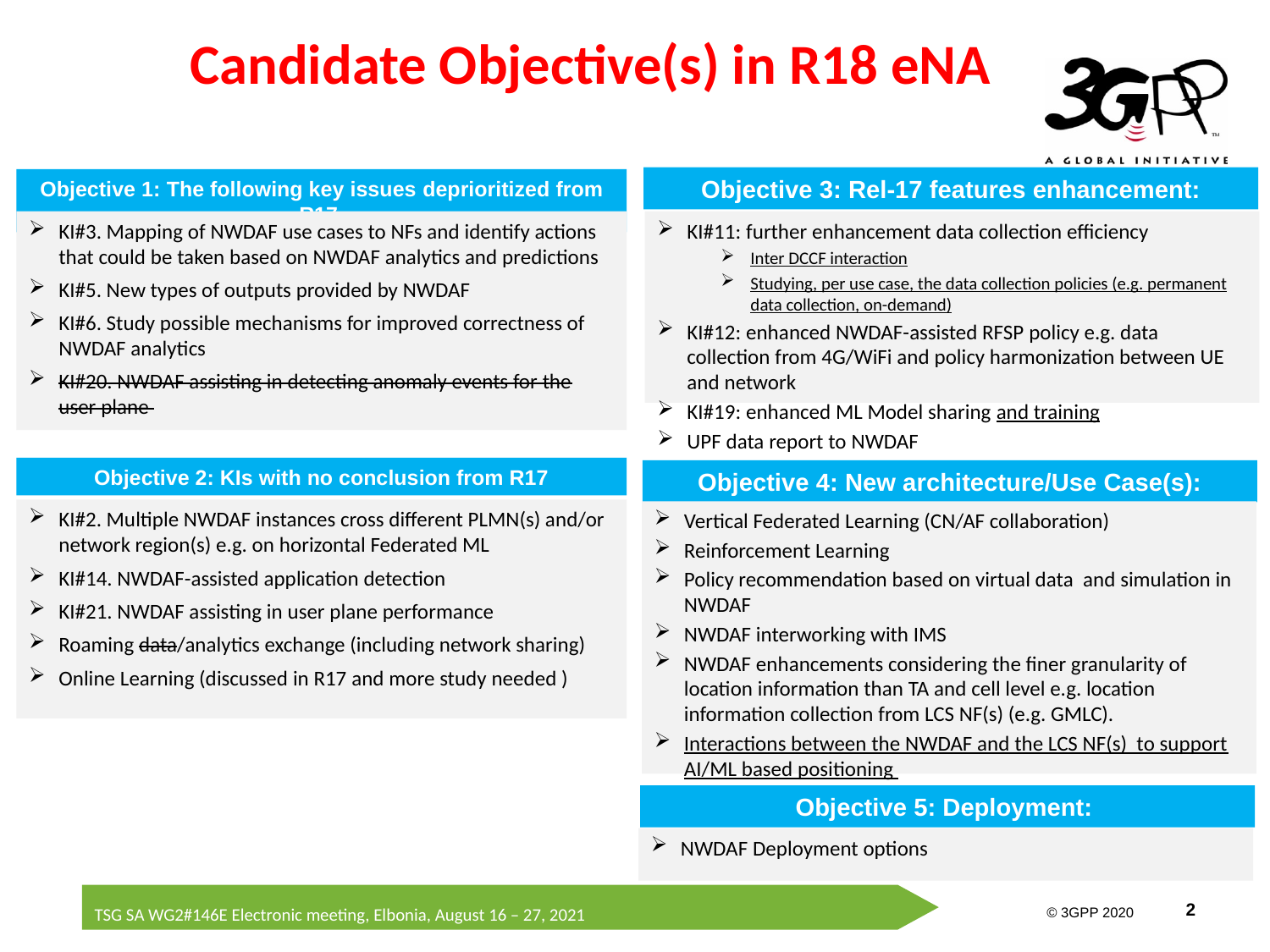

# Candidate Objective(s) in R18 eNA
Objective 3: Rel-17 features enhancement:
Objective 1: The following key issues deprioritized from R17
KI#3. Mapping of NWDAF use cases to NFs and identify actions that could be taken based on NWDAF analytics and predictions
KI#5. New types of outputs provided by NWDAF
KI#6. Study possible mechanisms for improved correctness of NWDAF analytics
KI#20. NWDAF assisting in detecting anomaly events for the user plane
KI#11: further enhancement data collection efficiency
Inter DCCF interaction
Studying, per use case, the data collection policies (e.g. permanent data collection, on-demand)
KI#12: enhanced NWDAF-assisted RFSP policy e.g. data collection from 4G/WiFi and policy harmonization between UE and network
KI#19: enhanced ML Model sharing and training
UPF data report to NWDAF

Objective 2: KIs with no conclusion from R17
Objective 4: New architecture/Use Case(s):
KI#2. Multiple NWDAF instances cross different PLMN(s) and/or network region(s) e.g. on horizontal Federated ML
KI#14. NWDAF-assisted application detection
KI#21. NWDAF assisting in user plane performance
Roaming data/analytics exchange (including network sharing)
Online Learning (discussed in R17 and more study needed )
Vertical Federated Learning (CN/AF collaboration)
Reinforcement Learning
Policy recommendation based on virtual data  and simulation in NWDAF
NWDAF interworking with IMS
NWDAF enhancements considering the finer granularity of location information than TA and cell level e.g. location information collection from LCS NF(s) (e.g. GMLC).
Interactions between the NWDAF and the LCS NF(s)  to support AI/ML based positioning
Objective 5: Deployment:
NWDAF Deployment options